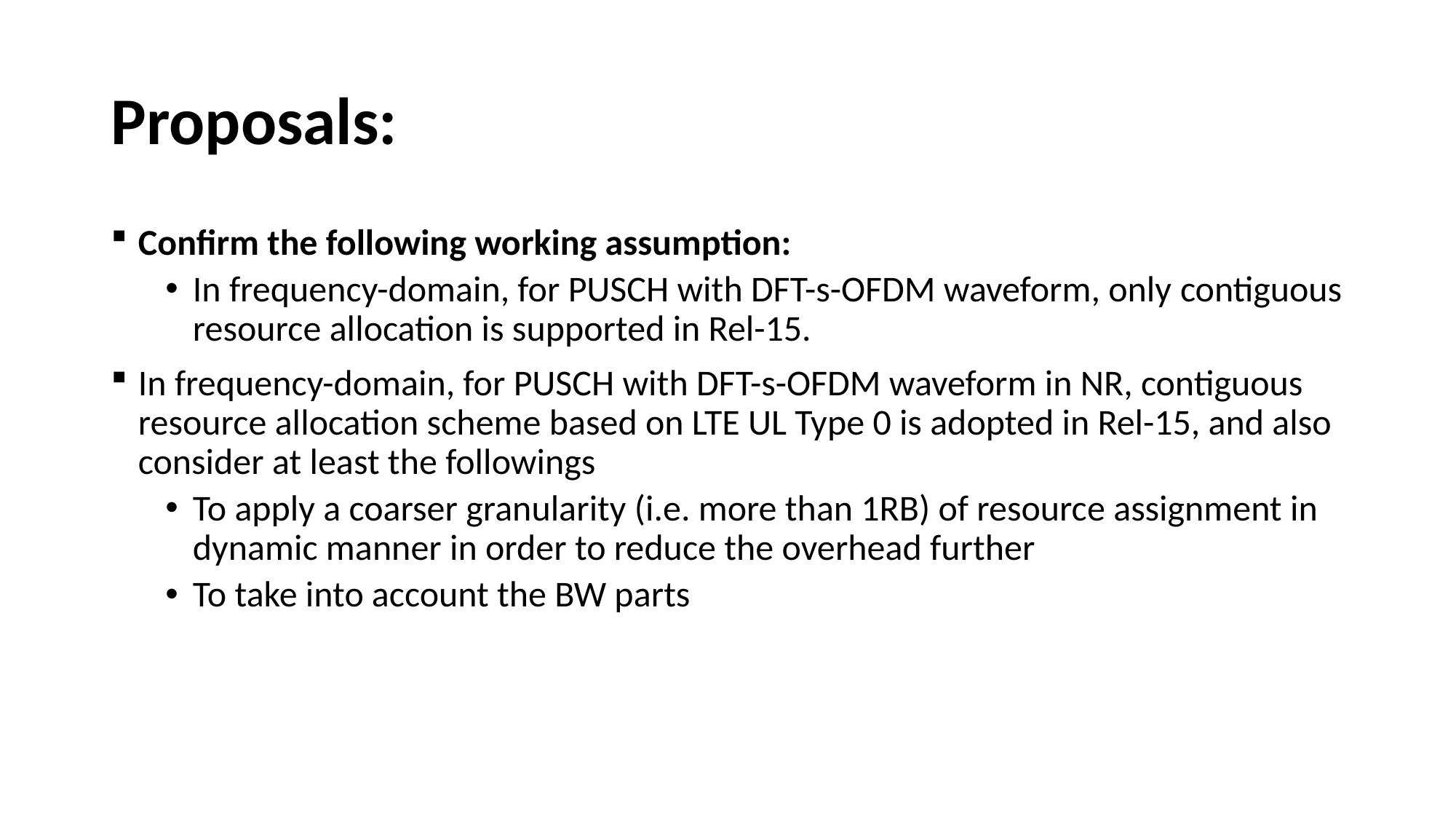

# Proposals:
Confirm the following working assumption:
In frequency-domain, for PUSCH with DFT-s-OFDM waveform, only contiguous resource allocation is supported in Rel-15.
In frequency-domain, for PUSCH with DFT-s-OFDM waveform in NR, contiguous resource allocation scheme based on LTE UL Type 0 is adopted in Rel-15, and also consider at least the followings
To apply a coarser granularity (i.e. more than 1RB) of resource assignment in dynamic manner in order to reduce the overhead further
To take into account the BW parts